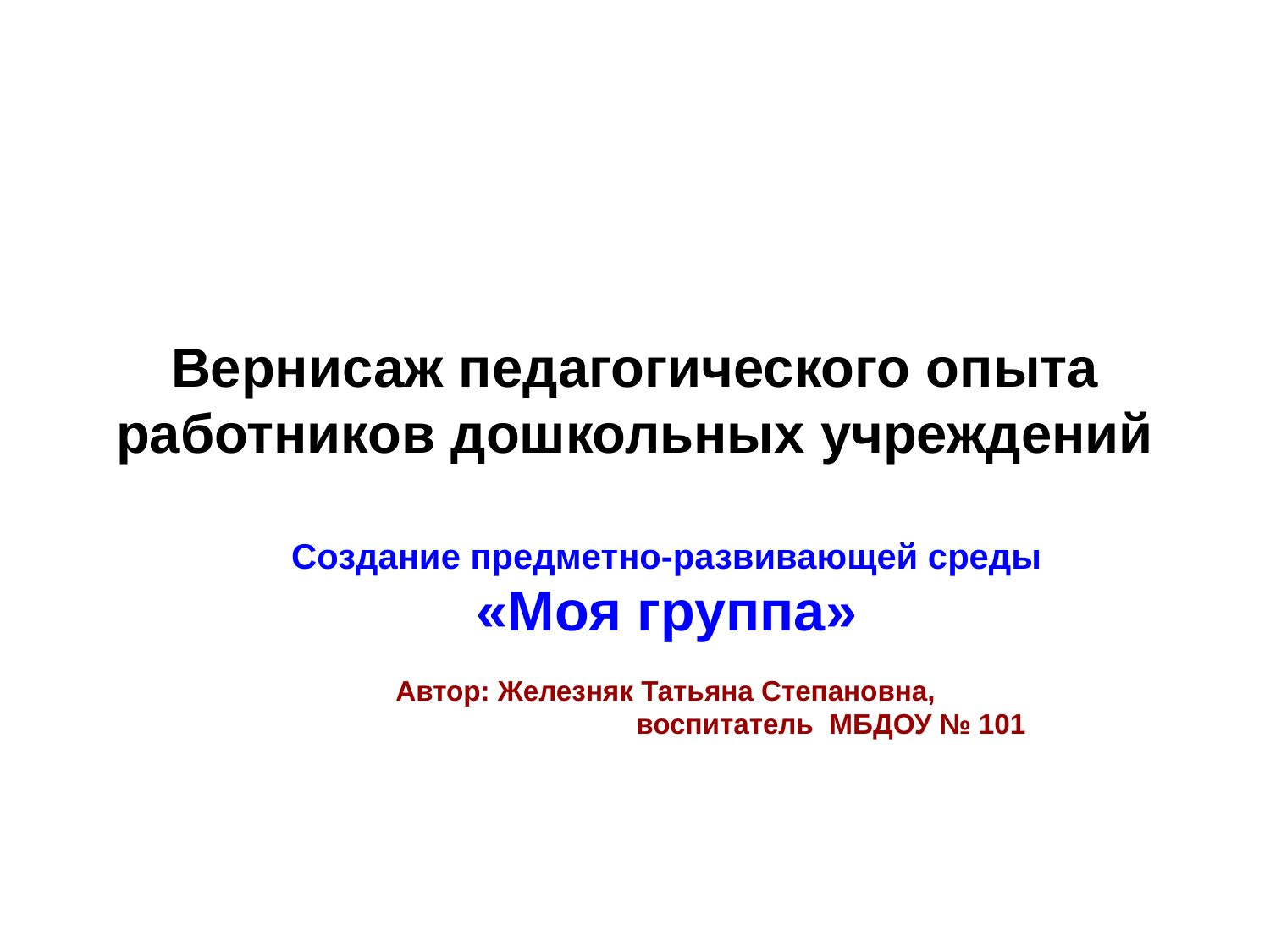

# Вернисаж педагогического опыта работников дошкольных учреждений

Создание предметно-развивающей среды
«Моя группа»

 Автор: Железняк Татьяна Степановна,
                                          воспитатель  МБДОУ № 101